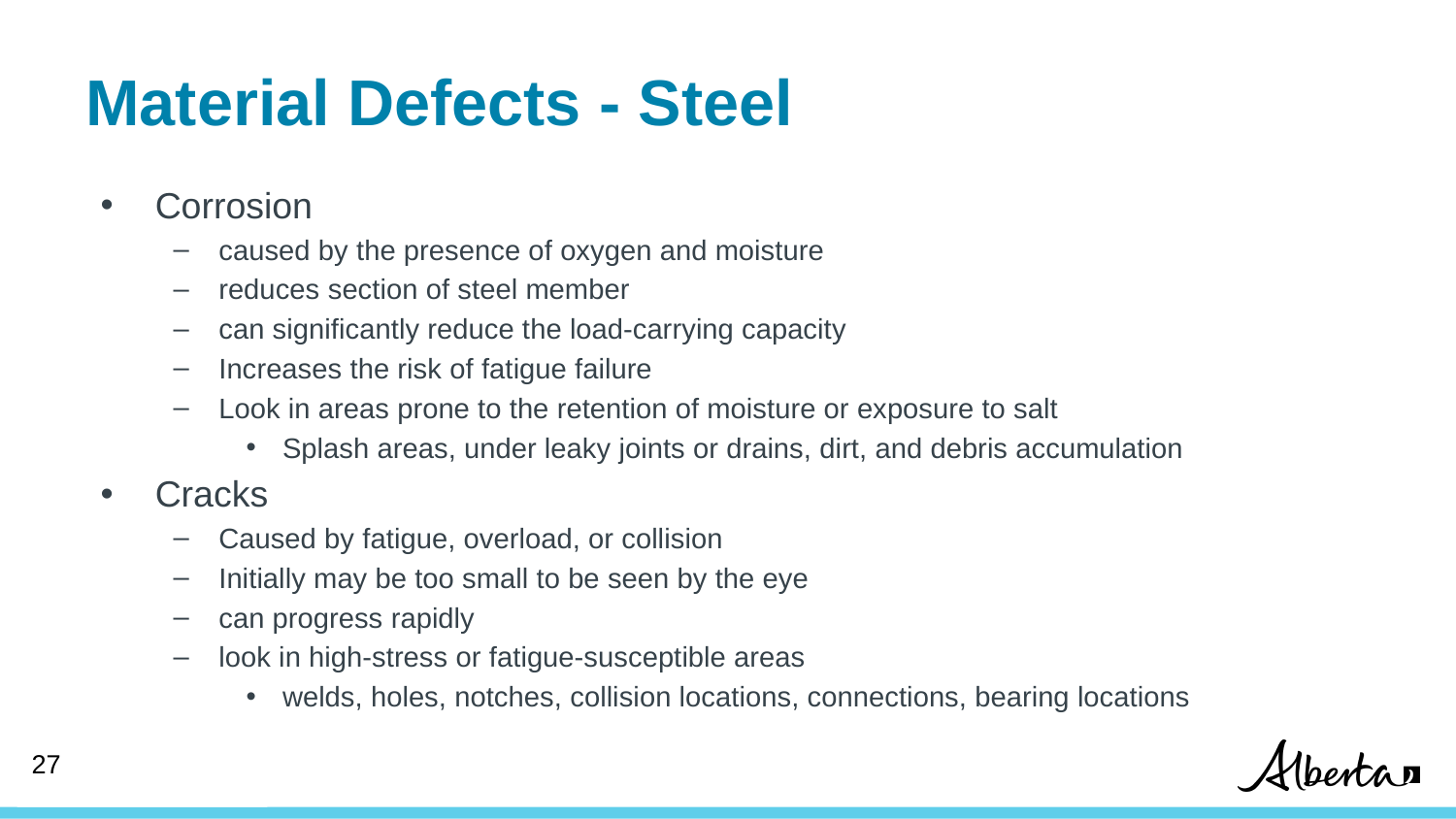

# Material Defects - Steel

Corrosion
caused by the presence of oxygen and moisture
reduces section of steel member
can significantly reduce the load-carrying capacity
Increases the risk of fatigue failure
Look in areas prone to the retention of moisture or exposure to salt
Splash areas, under leaky joints or drains, dirt, and debris accumulation
Cracks
Caused by fatigue, overload, or collision
Initially may be too small to be seen by the eye
can progress rapidly
look in high-stress or fatigue-susceptible areas
welds, holes, notches, collision locations, connections, bearing locations

27